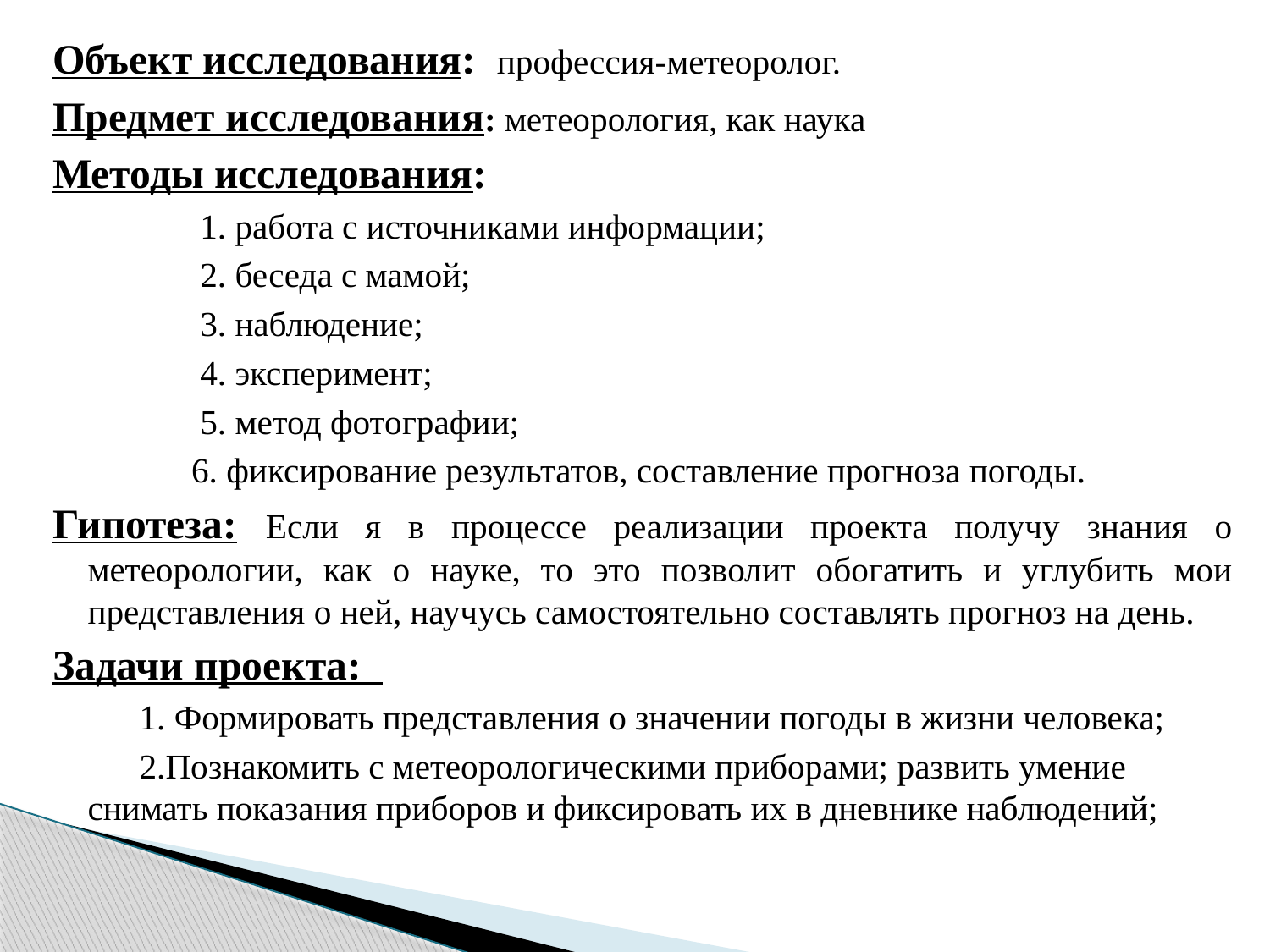

Объект исследования:  профессия-метеоролог.
Предмет исследования: метеорология, как наука
Методы исследования:
                 1. работа с источниками информации;
                 2. беседа с мамой;
                 3. наблюдение;
                 4. эксперимент;
                 5. метод фотографии;
                6. фиксирование результатов, составление прогноза погоды.
Гипотеза: Если я в процессе реализации проекта получу знания о метеорологии, как о науке, то это позволит обогатить и углубить мои представления о ней, научусь самостоятельно составлять прогноз на день.
Задачи проекта:
          1. Формировать представления о значении погоды в жизни человека;
          2.Познакомить с метеорологическими приборами; развить умение снимать показания приборов и фиксировать их в дневнике наблюдений;